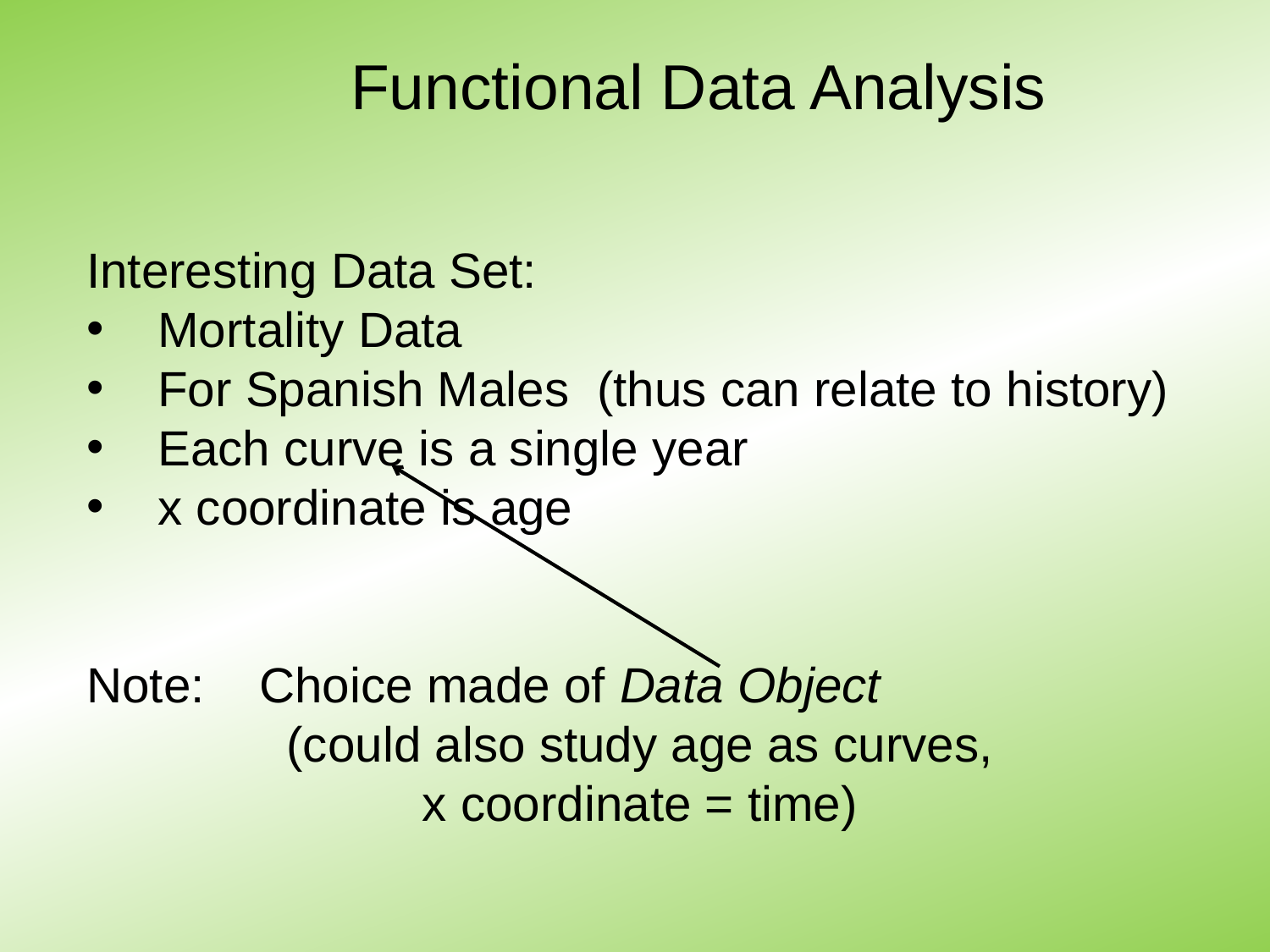

# Functional Data Analysis
Interesting Data Set:
   Mortality Data
   For Spanish Males  (thus can relate to history)
   Each curve is a single year
   x coordinate is age

Note:    Choice made of Data Object
(could also study age as curves,
x coordinate = time)